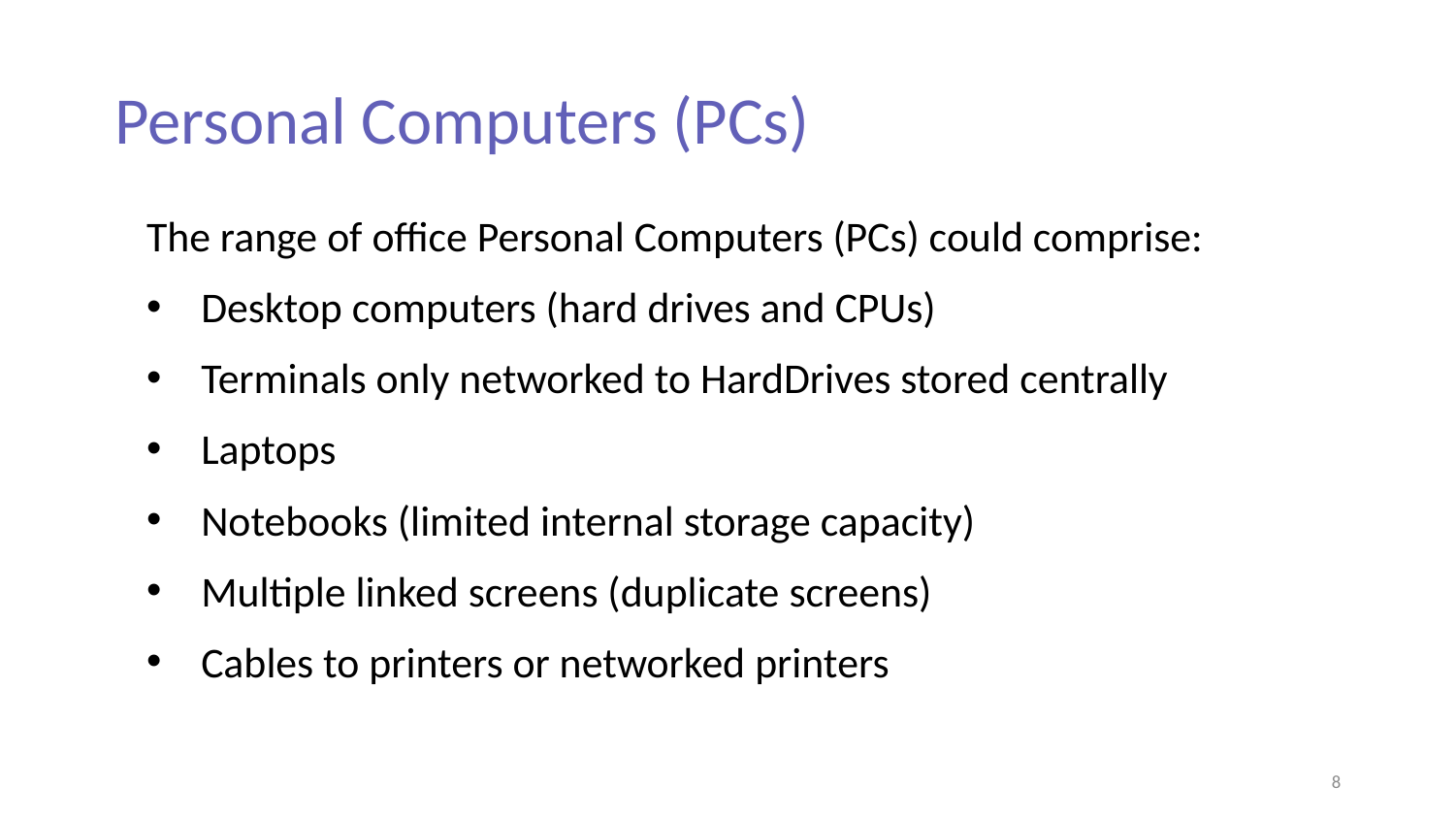

# Personal Computers (PCs)
The range of office Personal Computers (PCs) could comprise:
Desktop computers (hard drives and CPUs)
Terminals only networked to HardDrives stored centrally
Laptops
Notebooks (limited internal storage capacity)
Multiple linked screens (duplicate screens)
Cables to printers or networked printers

8